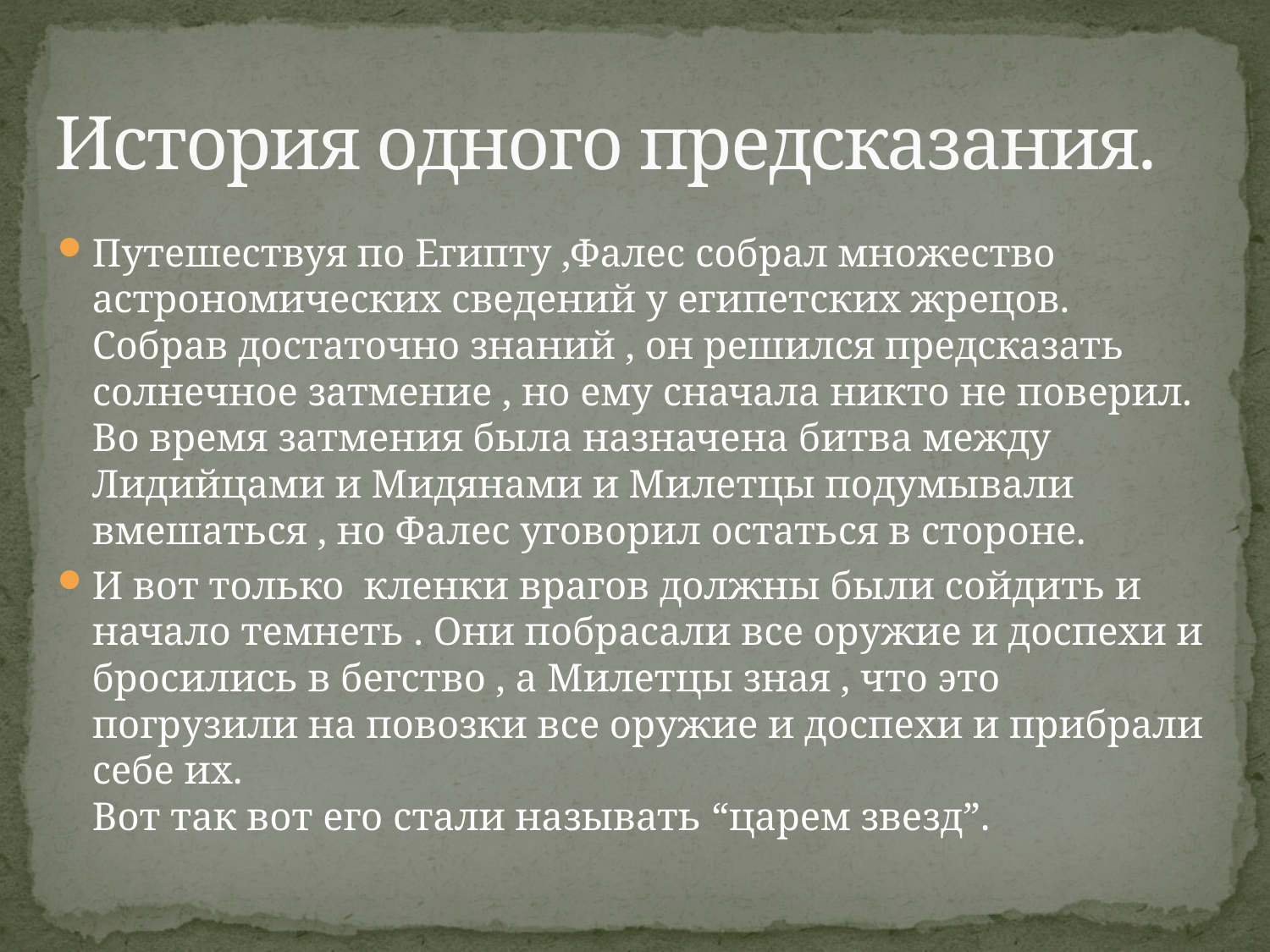

# История одного предсказания.
Путешествуя по Египту ,Фалес собрал множество астрономических сведений у египетских жрецов.
Собрав достаточно знаний , он решился предсказать солнечное затмение , но ему сначала никто не поверил. Во время затмения была назначена битва между Лидийцами и Мидянами и Милетцы подумывали вмешаться , но Фалес уговорил остаться в стороне.
И вот только  кленки врагов должны были сойдить и начало темнеть . Они побрасали все оружие и доспехи и бросились в бегство , а Милетцы зная , что это погрузили на повозки все оружие и доспехи и прибрали себе их.
Вот так вот его стали называть “царем звезд”.